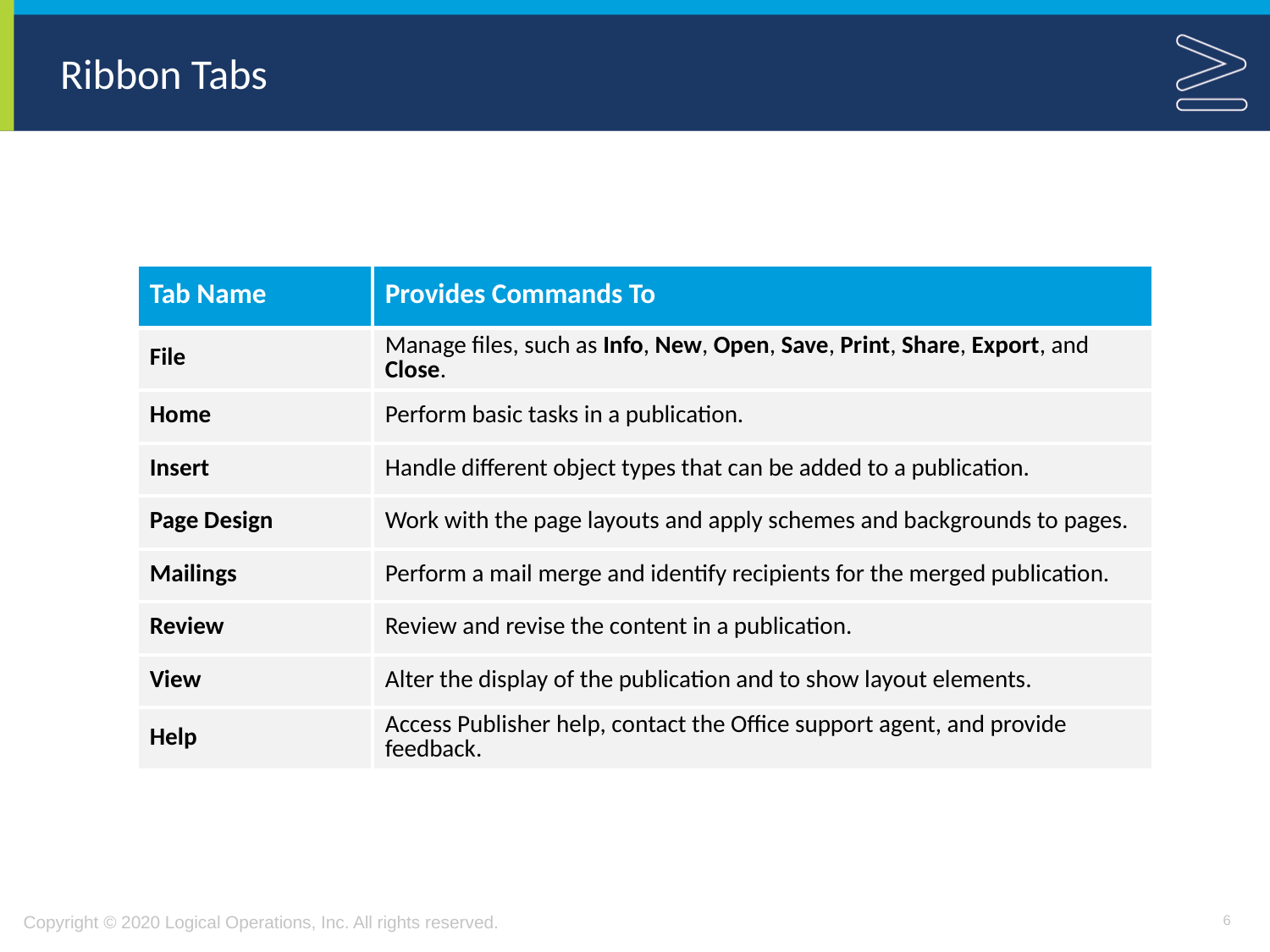

# Ribbon Tabs
| Tab Name | Provides Commands To |
| --- | --- |
| File | Manage files, such as Info, New, Open, Save, Print, Share, Export, and Close. |
| Home | Perform basic tasks in a publication. |
| Insert | Handle different object types that can be added to a publication. |
| Page Design | Work with the page layouts and apply schemes and backgrounds to pages. |
| Mailings | Perform a mail merge and identify recipients for the merged publication. |
| Review | Review and revise the content in a publication. |
| View | Alter the display of the publication and to show layout elements. |
| Help | Access Publisher help, contact the Office support agent, and provide feedback. |
6